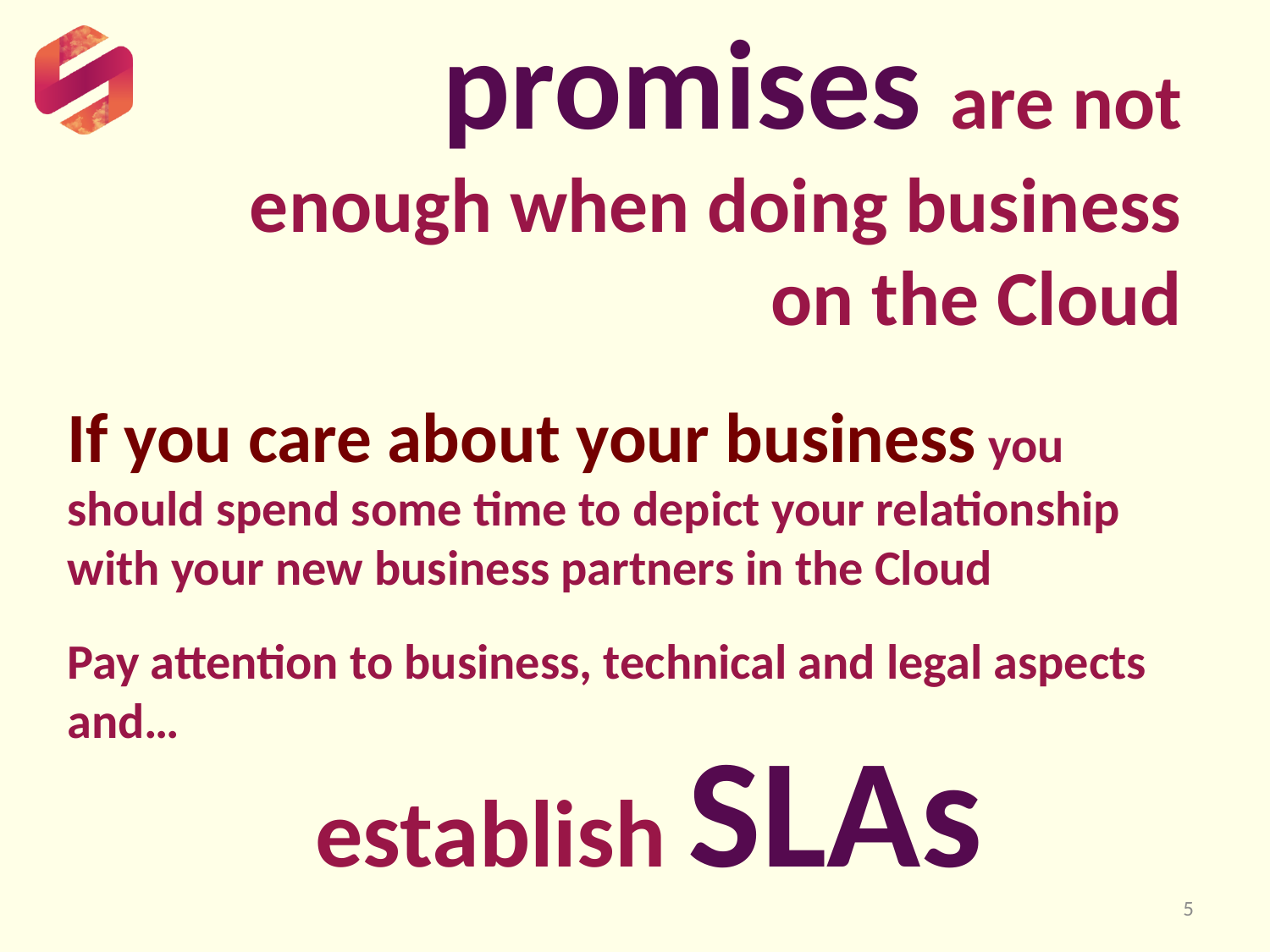

promises are not enough when doing business on the Cloud
If you care about your business you should spend some time to depict your relationship with your new business partners in the Cloud
Pay attention to business, technical and legal aspects and…
establish SLAs
5